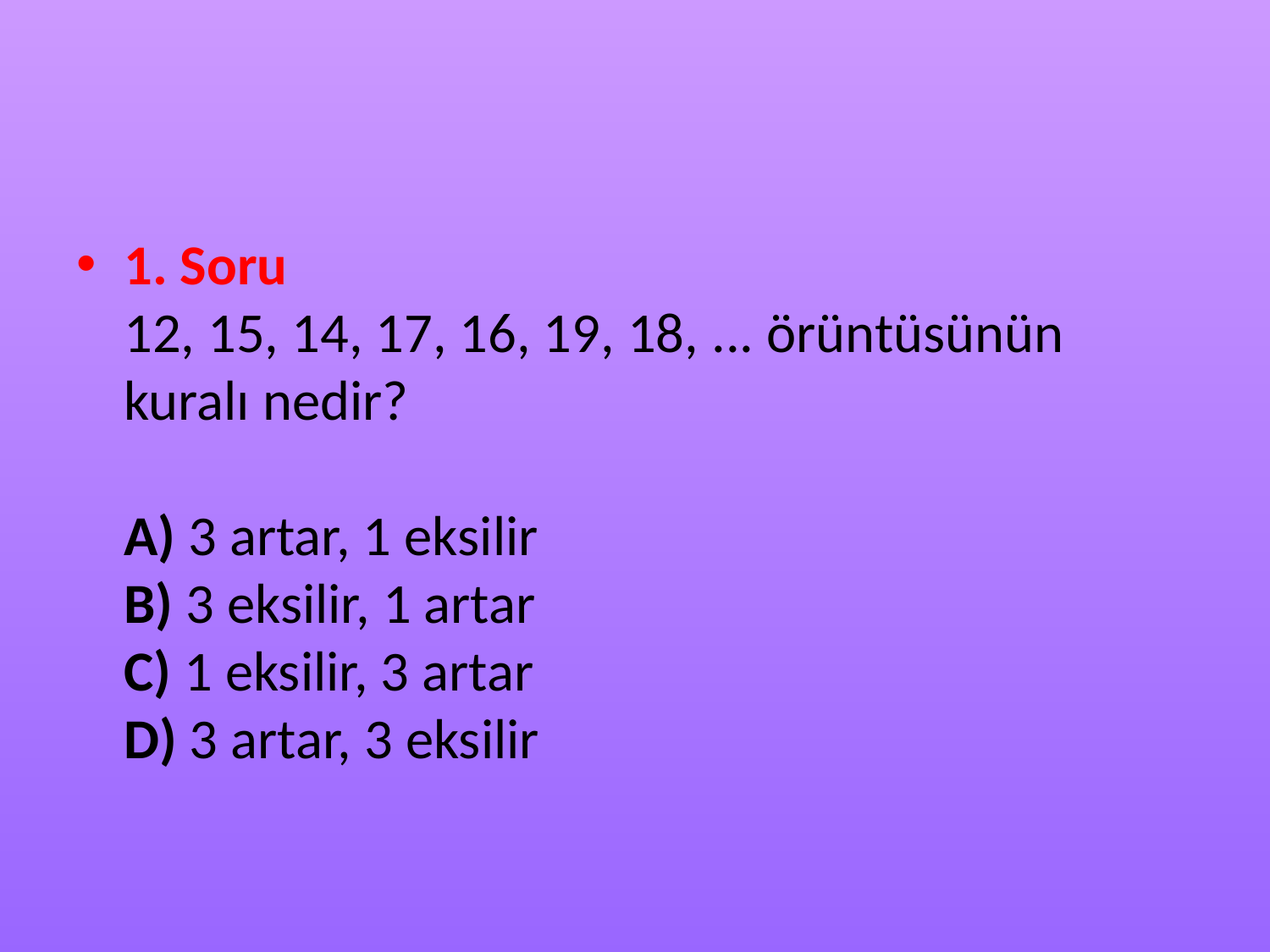

1. Soru
12, 15, 14, 17, 16, 19, 18, ... örüntüsünün kuralı nedir? 
A) 3 artar, 1 eksilir 
B) 3 eksilir, 1 artar 
C) 1 eksilir, 3 artar 
D) 3 artar, 3 eksilir